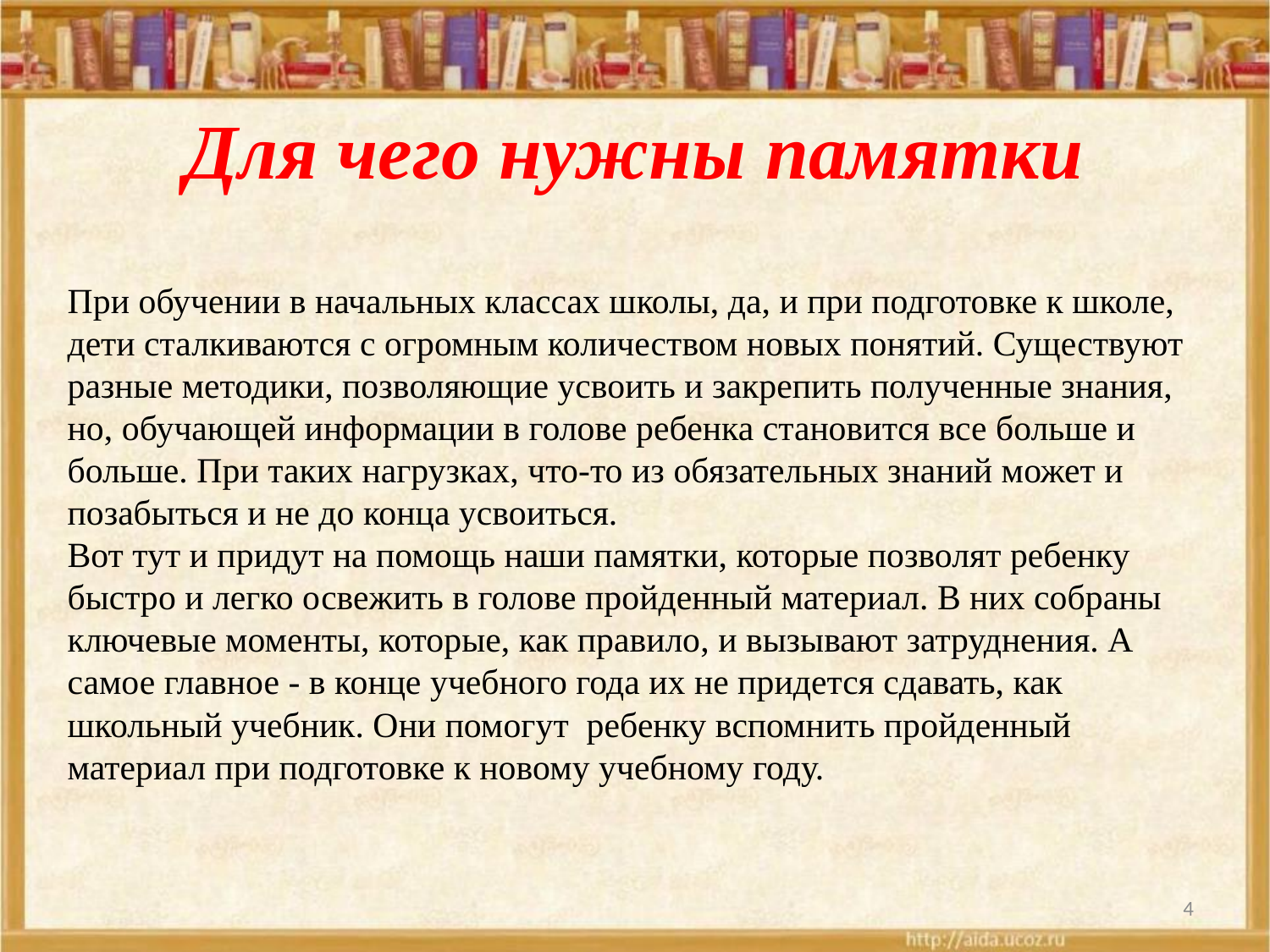

# Для чего нужны памятки

При обучении в начальных классах школы, да, и при подготовке к школе, дети сталкиваются с огромным количеством новых понятий. Существуют разные методики, позволяющие усвоить и закрепить полученные знания, но, обучающей информации в голове ребенка становится все больше и больше. При таких нагрузках, что-то из обязательных знаний может и позабыться и не до конца усвоиться.
Вот тут и придут на помощь наши памятки, которые позволят ребенку быстро и легко освежить в голове пройденный материал. В них собраны ключевые моменты, которые, как правило, и вызывают затруднения. А самое главное - в конце учебного года их не придется сдавать, как школьный учебник. Они помогут  ребенку вспомнить пройденный материал при подготовке к новому учебному году.

4